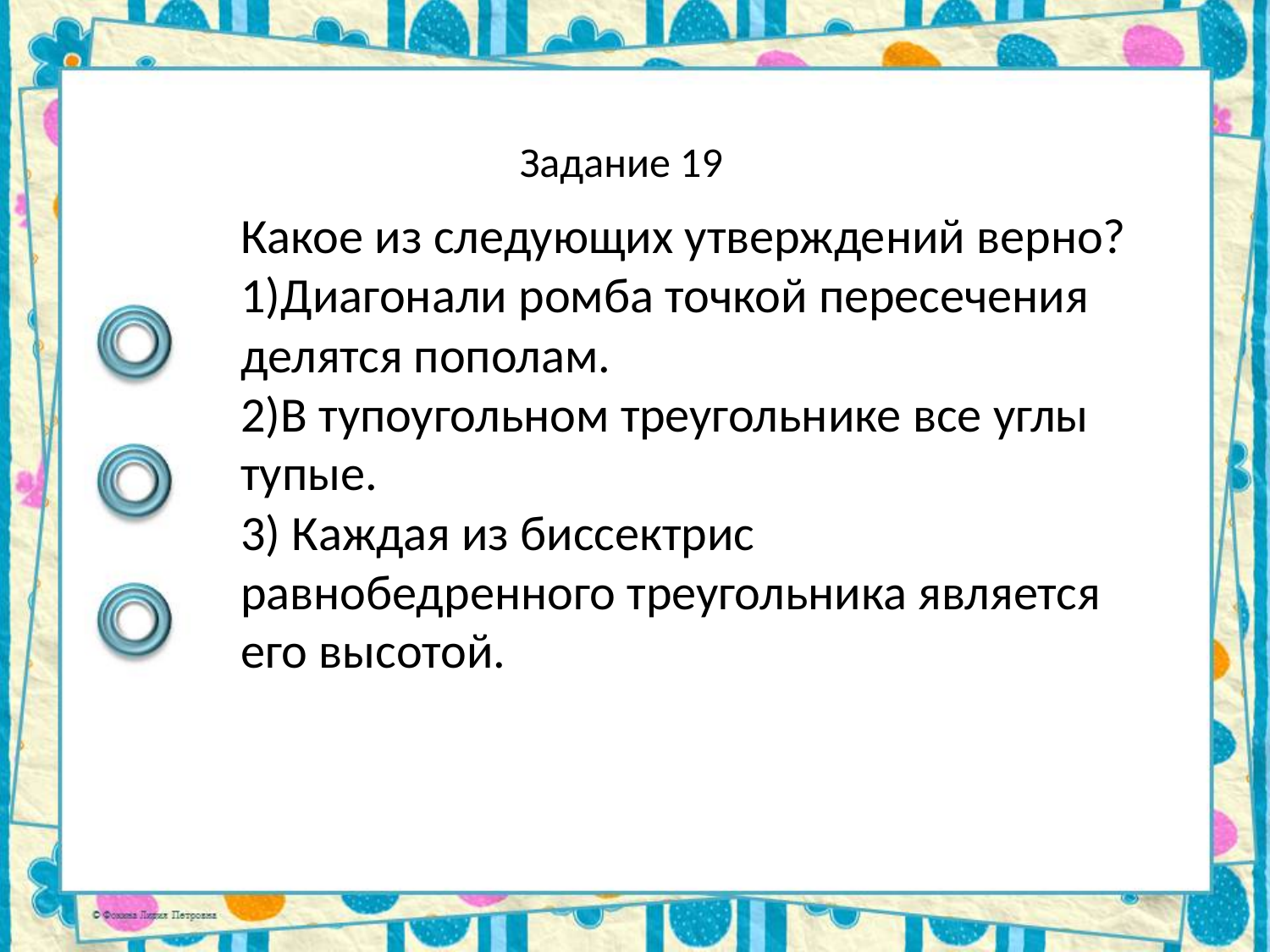

Задание 19
Какое из следующих утверждений верно?
1)Диагонали ромба точкой пересечения делятся пополам.
2)В тупоугольном треугольнике все углы тупые.
3) Каждая из биссектрис равнобедренного треугольника является его высотой.